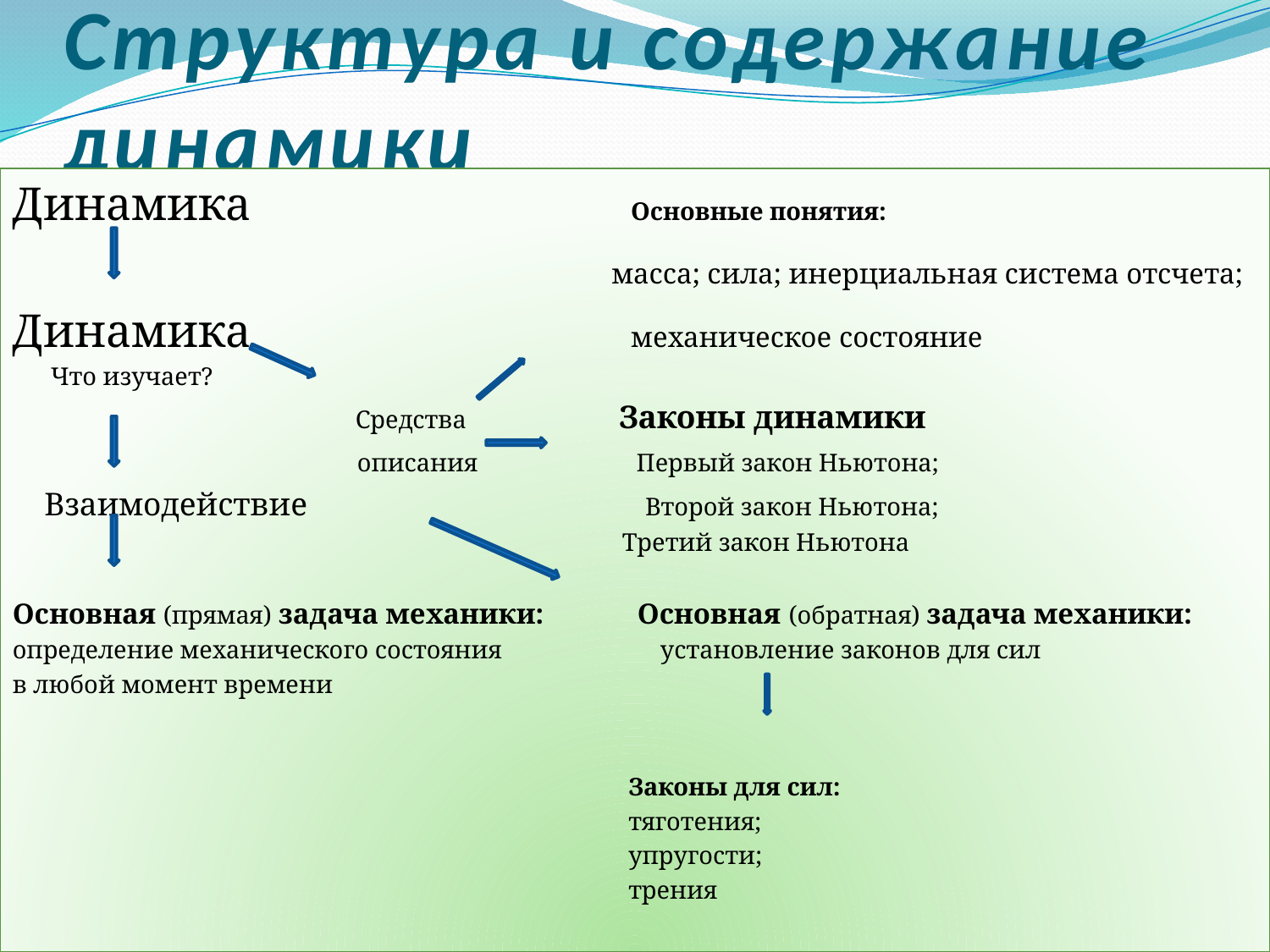

# Структура и содержание динамики
Динамика                                Основные понятия:
                                                   масса; сила; инерциальная система отсчета;
Динамика                                механическое состояние
      Что изучает?
                                                      Средства                        Законы динамики
                                                      описания                         Первый закон Ньютона;
     Взаимодействие                                          Второй закон Ньютона;
                                                                                                Третий закон Ньютона

Основная (прямая) задача механики:             Основная (обратная) задача механики:
определение механического состояния                         установление законов для сил
в любой момент времени

                                                                                                 Законы для сил:
                                                                                                 тяготения;
                                                                                                 упругости;
                                                                                                 трения